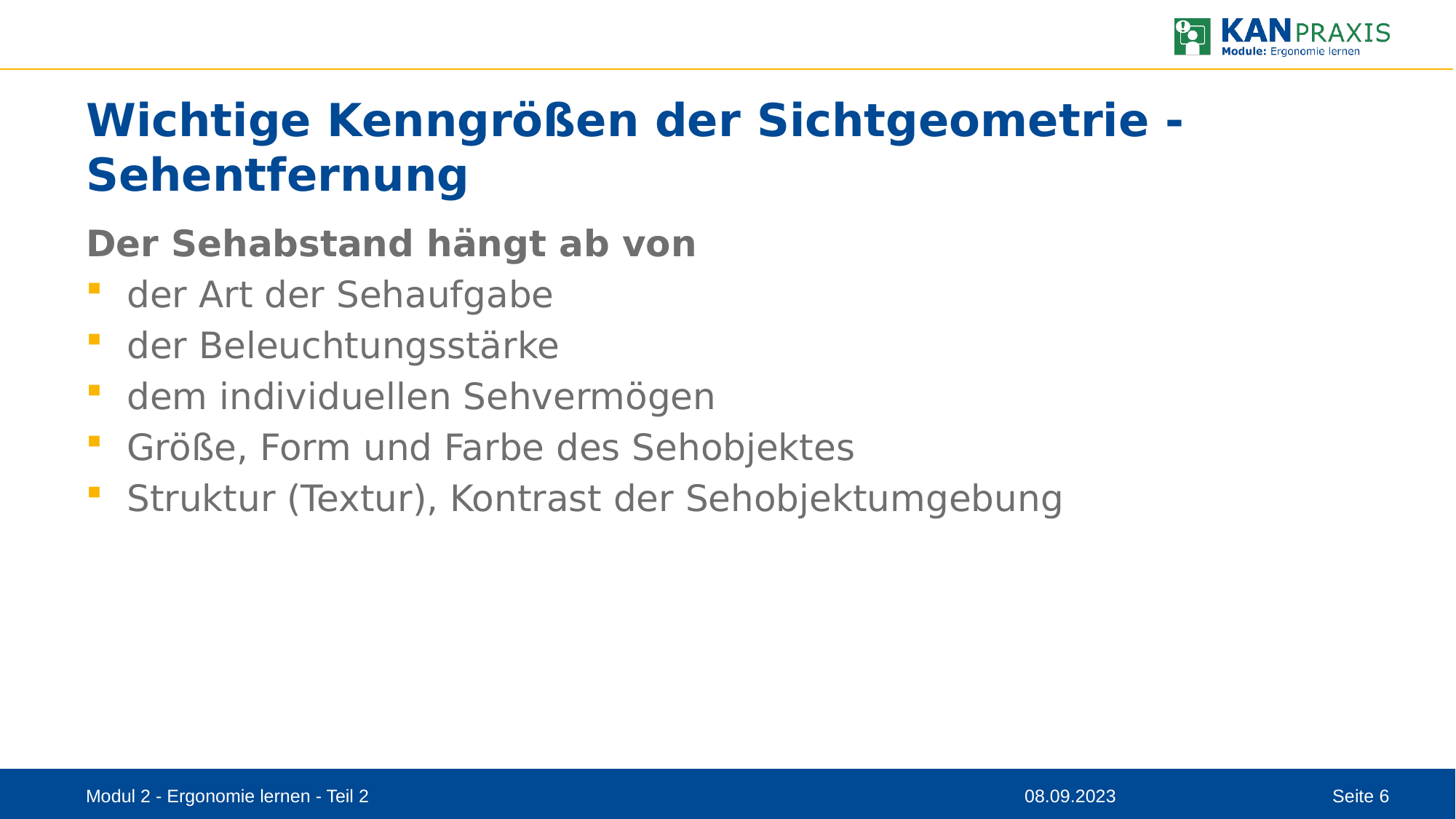

# Wichtige Kenngrößen der Sichtgeometrie - Sehentfernung
Der Sehabstand hängt ab von
der Art der Sehaufgabe
der Beleuchtungsstärke
dem individuellen Sehvermögen
Größe, Form und Farbe des Sehobjektes
Struktur (Textur), Kontrast der Sehobjektumgebung
Modul 2 - Ergonomie lernen - Teil 2
08.09.2023
Seite 6